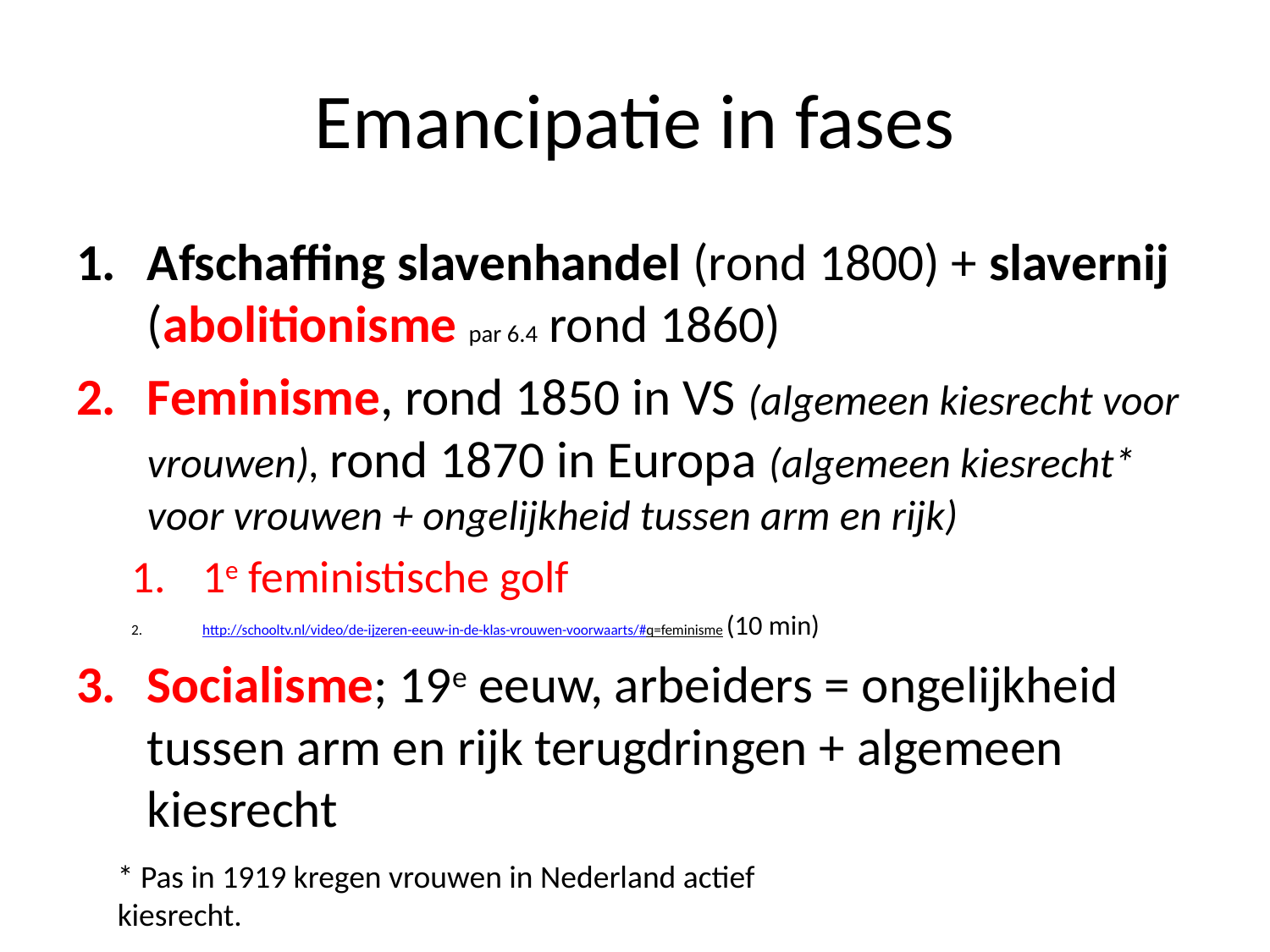

# Emancipatie in fases
Afschaffing slavenhandel (rond 1800) + slavernij (abolitionisme par 6.4 rond 1860)
Feminisme, rond 1850 in VS (algemeen kiesrecht voor vrouwen), rond 1870 in Europa (algemeen kiesrecht* voor vrouwen + ongelijkheid tussen arm en rijk)
1e feministische golf
http://schooltv.nl/video/de-ijzeren-eeuw-in-de-klas-vrouwen-voorwaarts/#q=feminisme (10 min)
Socialisme; 19e eeuw, arbeiders = ongelijkheid tussen arm en rijk terugdringen + algemeen kiesrecht
* Pas in 1919 kregen vrouwen in Nederland actief kiesrecht.